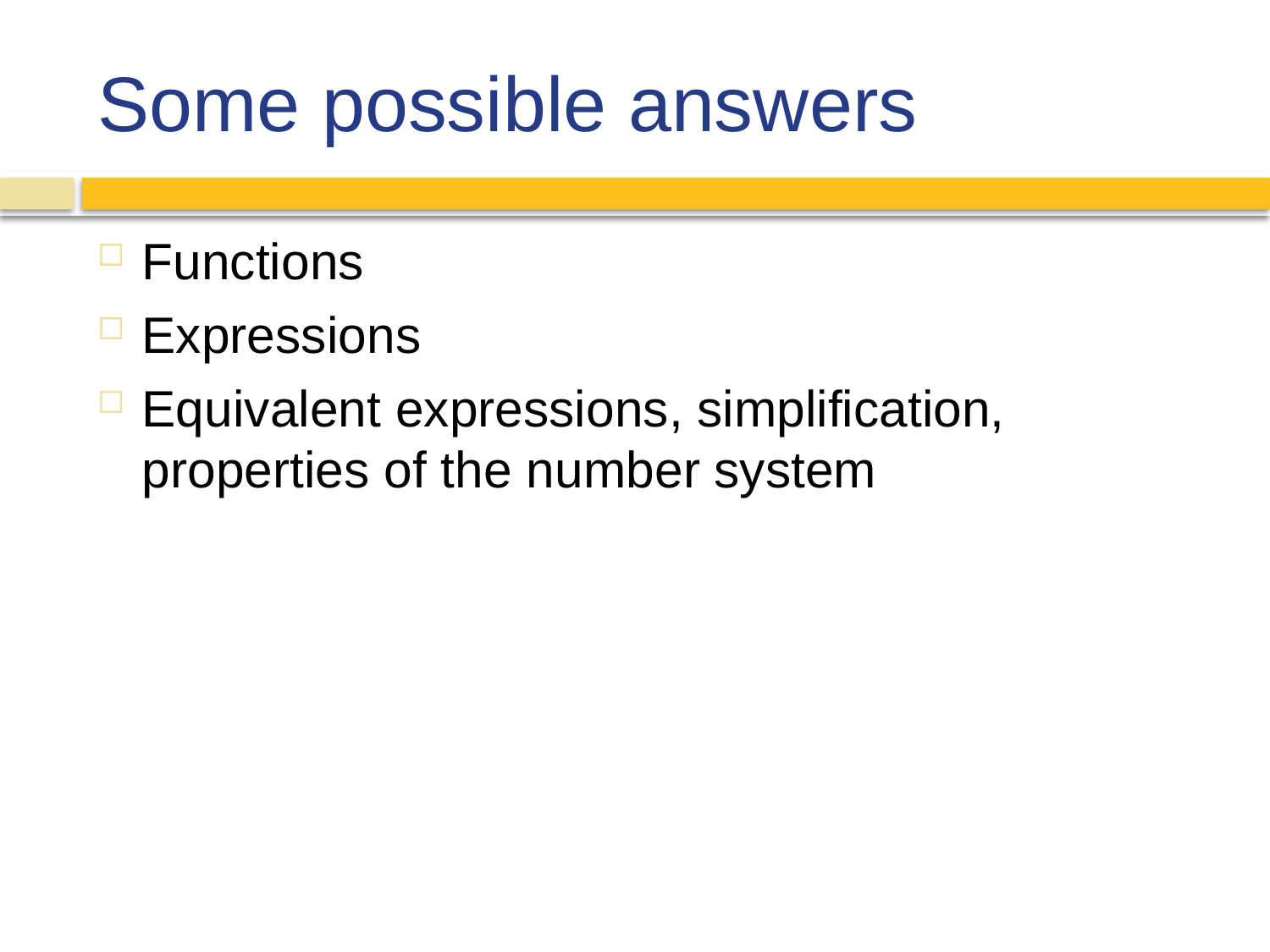

# Some possible answers
Functions
Expressions
Equivalent expressions, simplification, properties of the number system